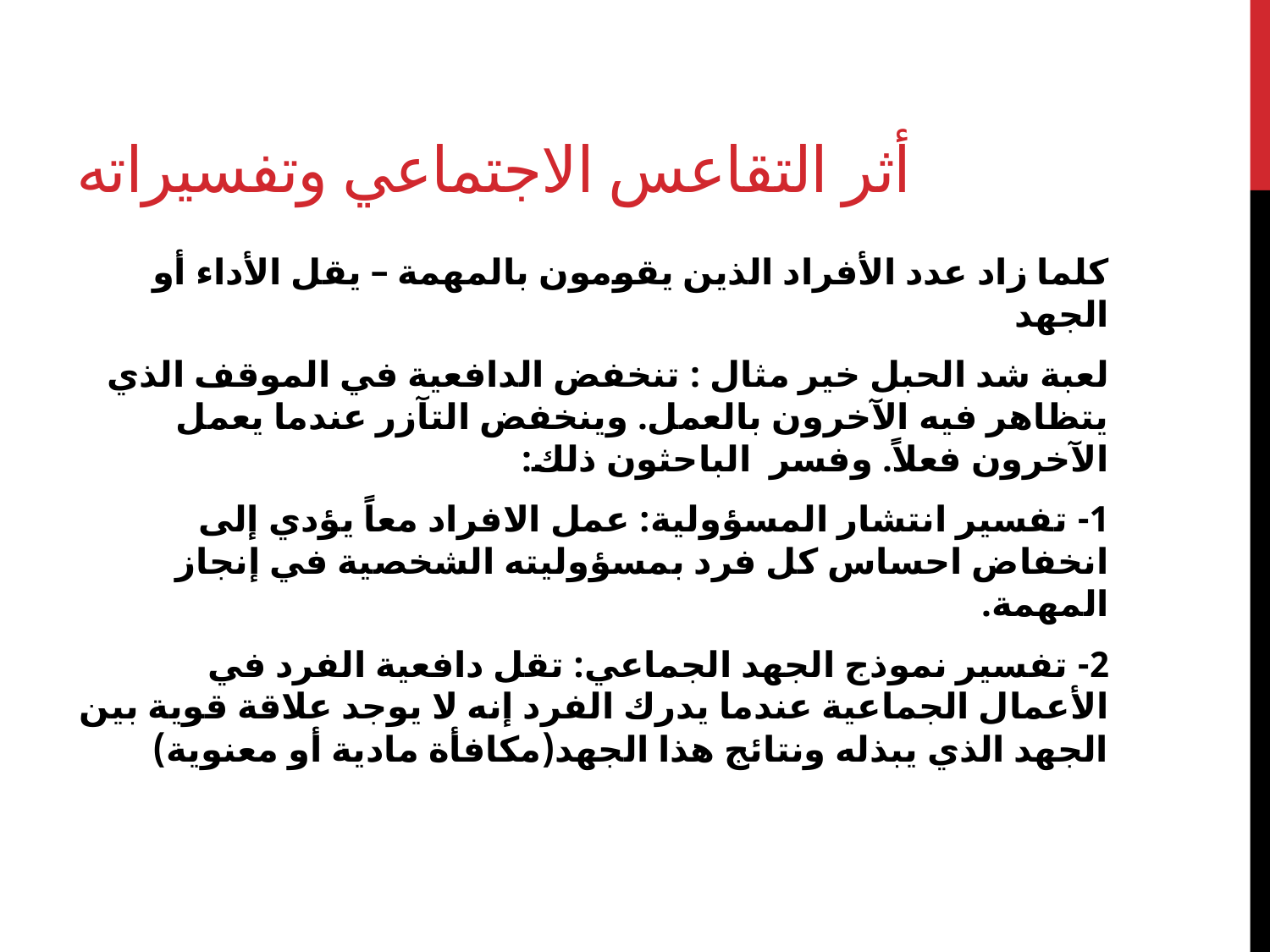

# أثر التقاعس الاجتماعي وتفسيراته
كلما زاد عدد الأفراد الذين يقومون بالمهمة – يقل الأداء أو الجهد
لعبة شد الحبل خير مثال : تنخفض الدافعية في الموقف الذي يتظاهر فيه الآخرون بالعمل. وينخفض التآزر عندما يعمل الآخرون فعلاً. وفسر  الباحثون ذلك:
1- تفسير انتشار المسؤولية: عمل الافراد معاً يؤدي إلى انخفاض احساس كل فرد بمسؤوليته الشخصية في إنجاز المهمة.
2- تفسير نموذج الجهد الجماعي: تقل دافعية الفرد في الأعمال الجماعية عندما يدرك الفرد إنه لا يوجد علاقة قوية بين الجهد الذي يبذله ونتائج هذا الجهد(مكافأة مادية أو معنوية)